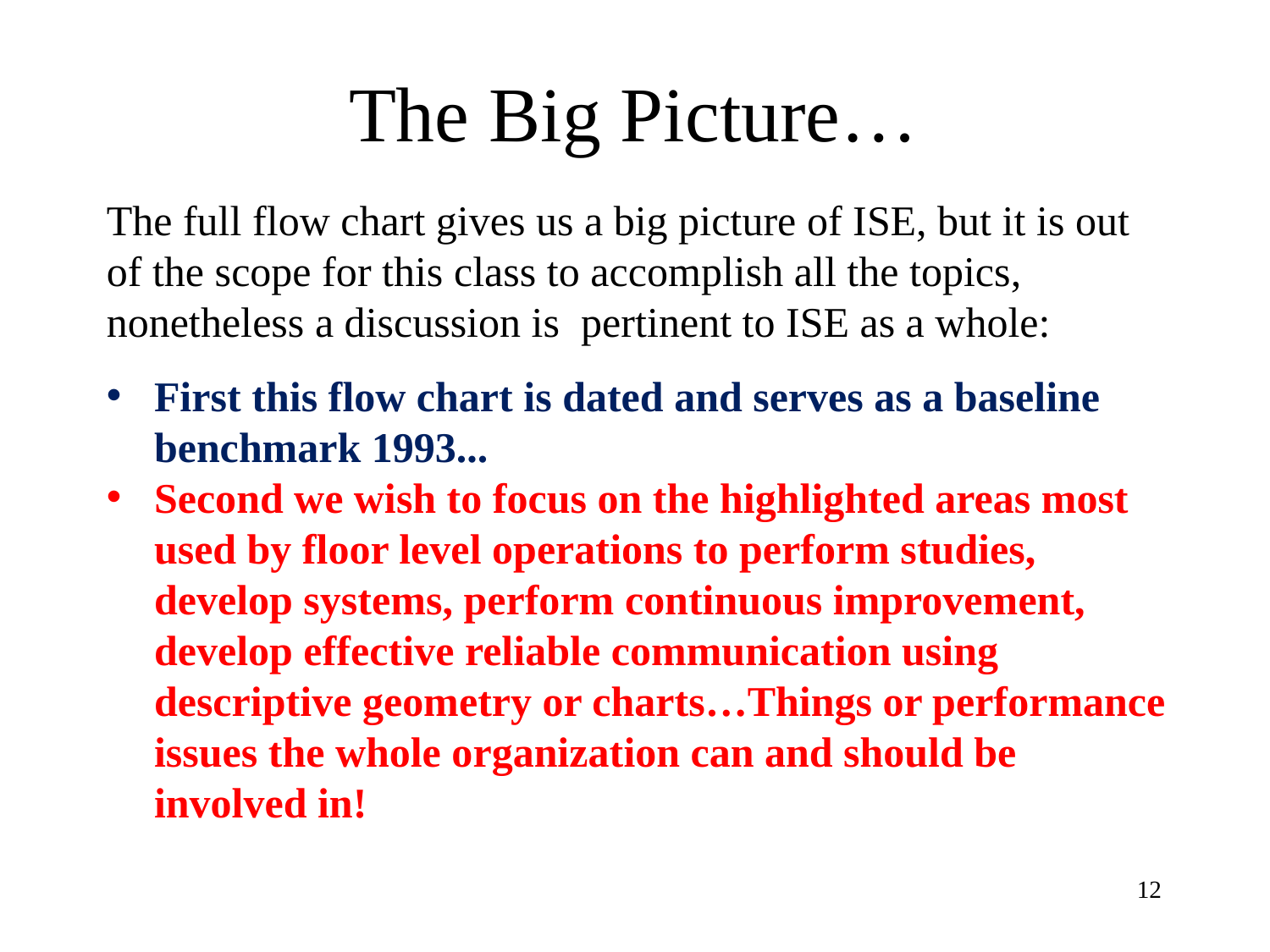

# The Big Picture…
The full flow chart gives us a big picture of ISE, but it is out of the scope for this class to accomplish all the topics, nonetheless a discussion is  pertinent to ISE as a whole:

First this flow chart is dated and serves as a baseline benchmark 1993...
Second we wish to focus on the highlighted areas most used by floor level operations to perform studies, develop systems, perform continuous improvement, develop effective reliable communication using descriptive geometry or charts…Things or performance issues the whole organization can and should be involved in!

12